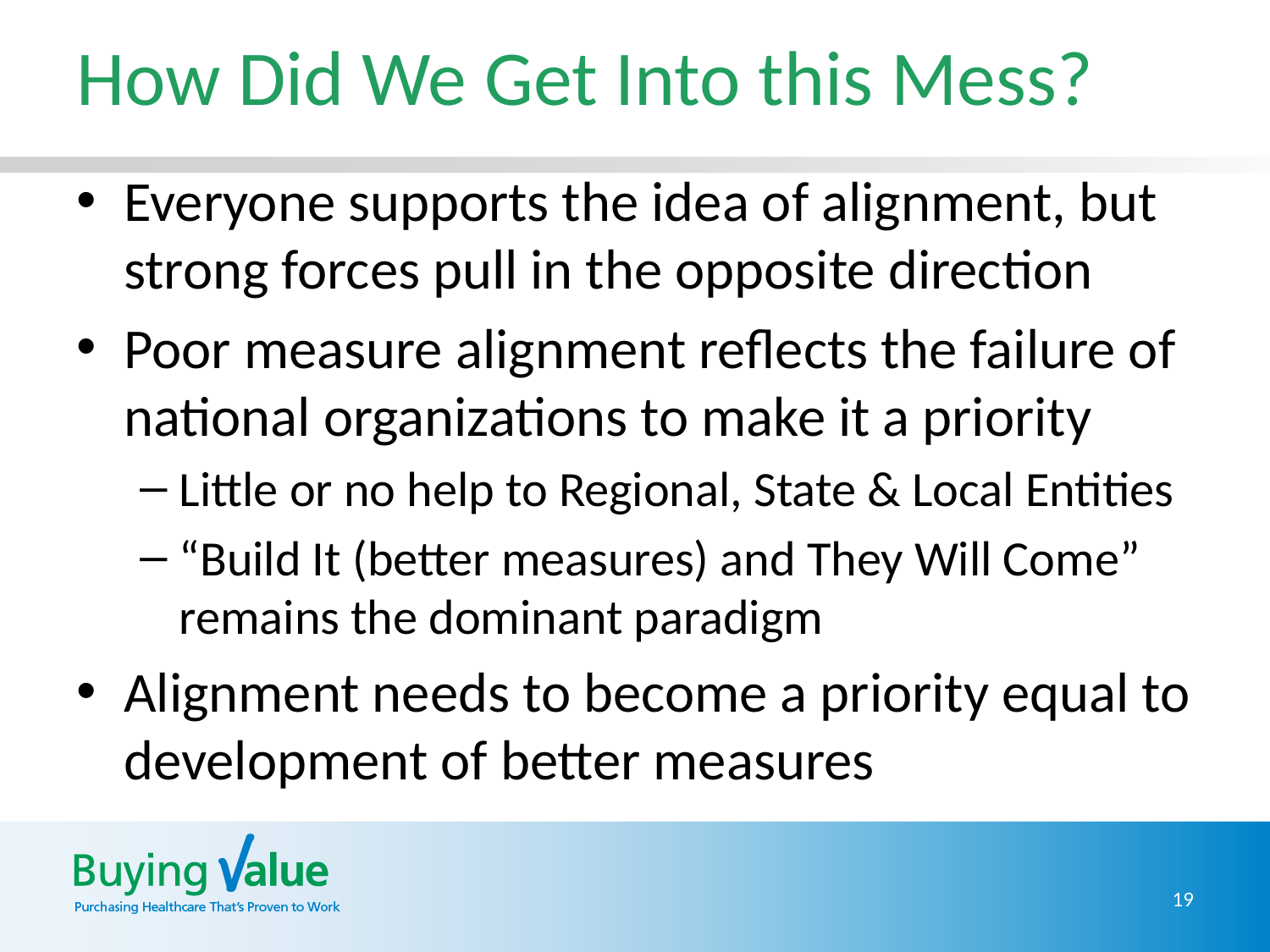

# How Did We Get Into this Mess?
Everyone supports the idea of alignment, but strong forces pull in the opposite direction
Poor measure alignment reflects the failure of national organizations to make it a priority
Little or no help to Regional, State & Local Entities
“Build It (better measures) and They Will Come” remains the dominant paradigm
Alignment needs to become a priority equal to development of better measures
19